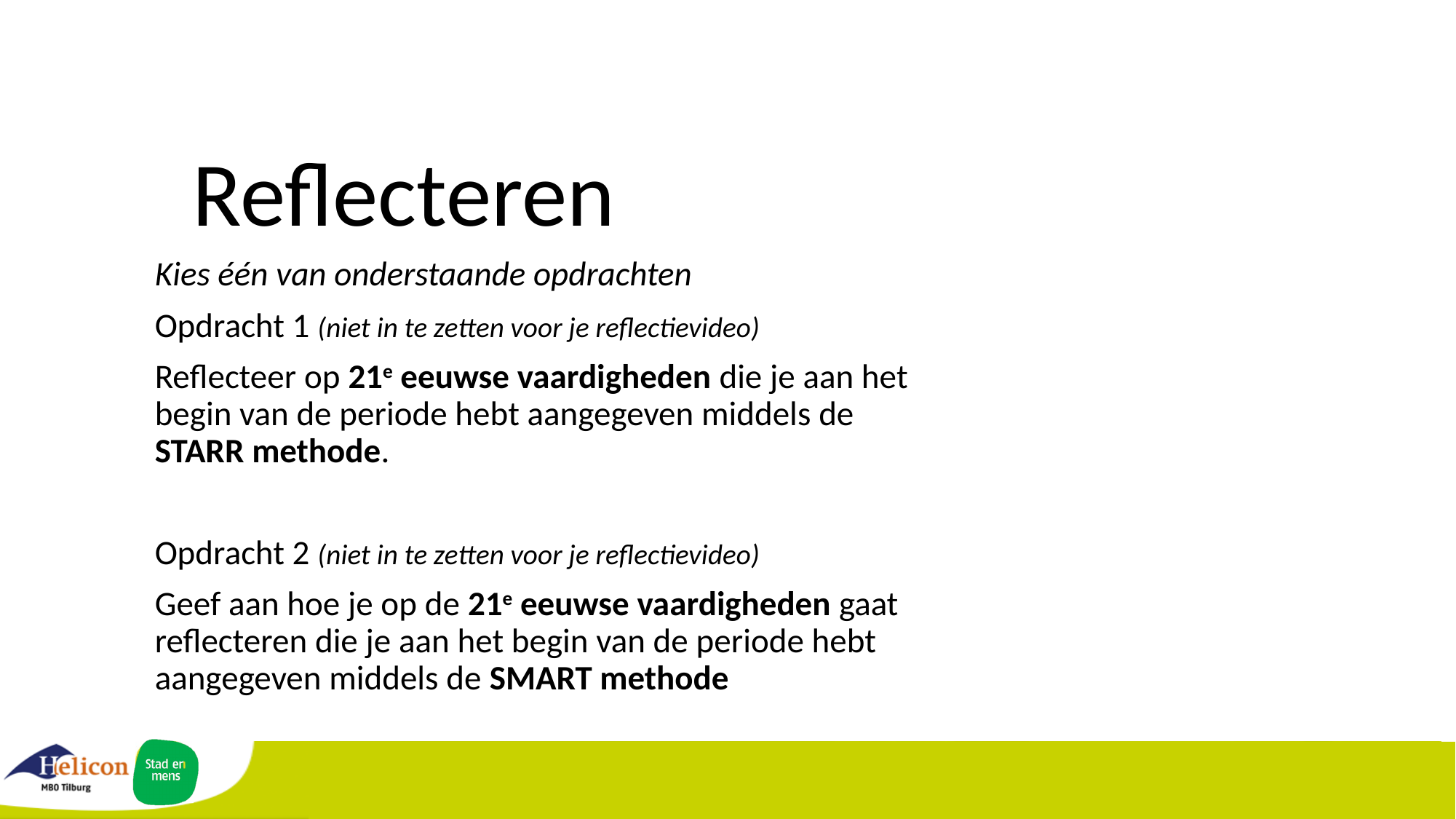

# Reflecteren
Kies één van onderstaande opdrachten
Opdracht 1 (niet in te zetten voor je reflectievideo)
Reflecteer op 21e eeuwse vaardigheden die je aan het begin van de periode hebt aangegeven middels de STARR methode.

Opdracht 2 (niet in te zetten voor je reflectievideo)
Geef aan hoe je op de 21e eeuwse vaardigheden gaat reflecteren die je aan het begin van de periode hebt aangegeven middels de SMART methode